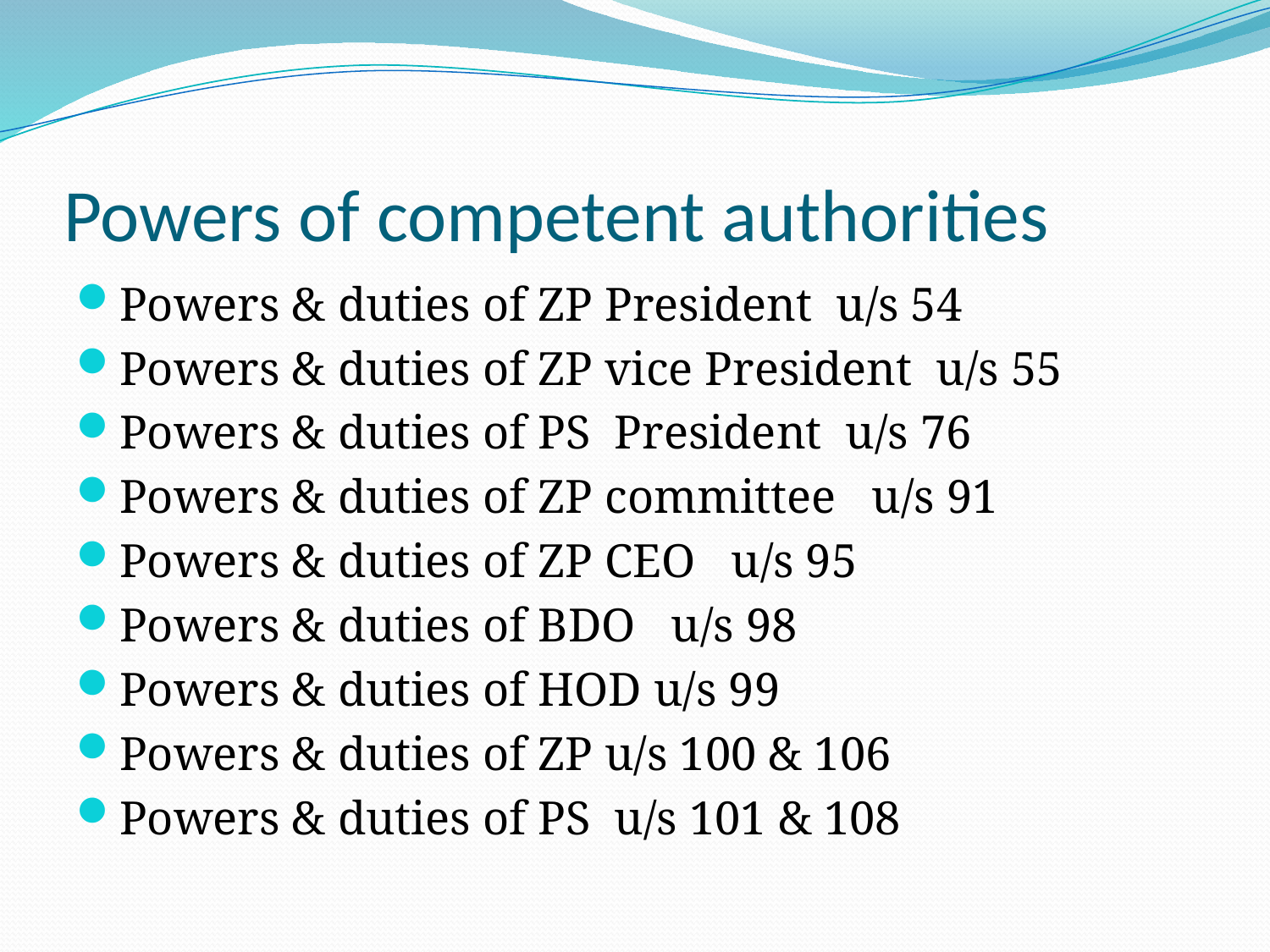

# Powers of competent authorities
Powers & duties of ZP President  u/s 54
Powers & duties of ZP vice President  u/s 55
Powers & duties of PS  President  u/s 76
Powers & duties of ZP committee   u/s 91
Powers & duties of ZP CEO   u/s 95
Powers & duties of BDO   u/s 98
Powers & duties of HOD u/s 99
Powers & duties of ZP u/s 100 & 106
Powers & duties of PS  u/s 101 & 108